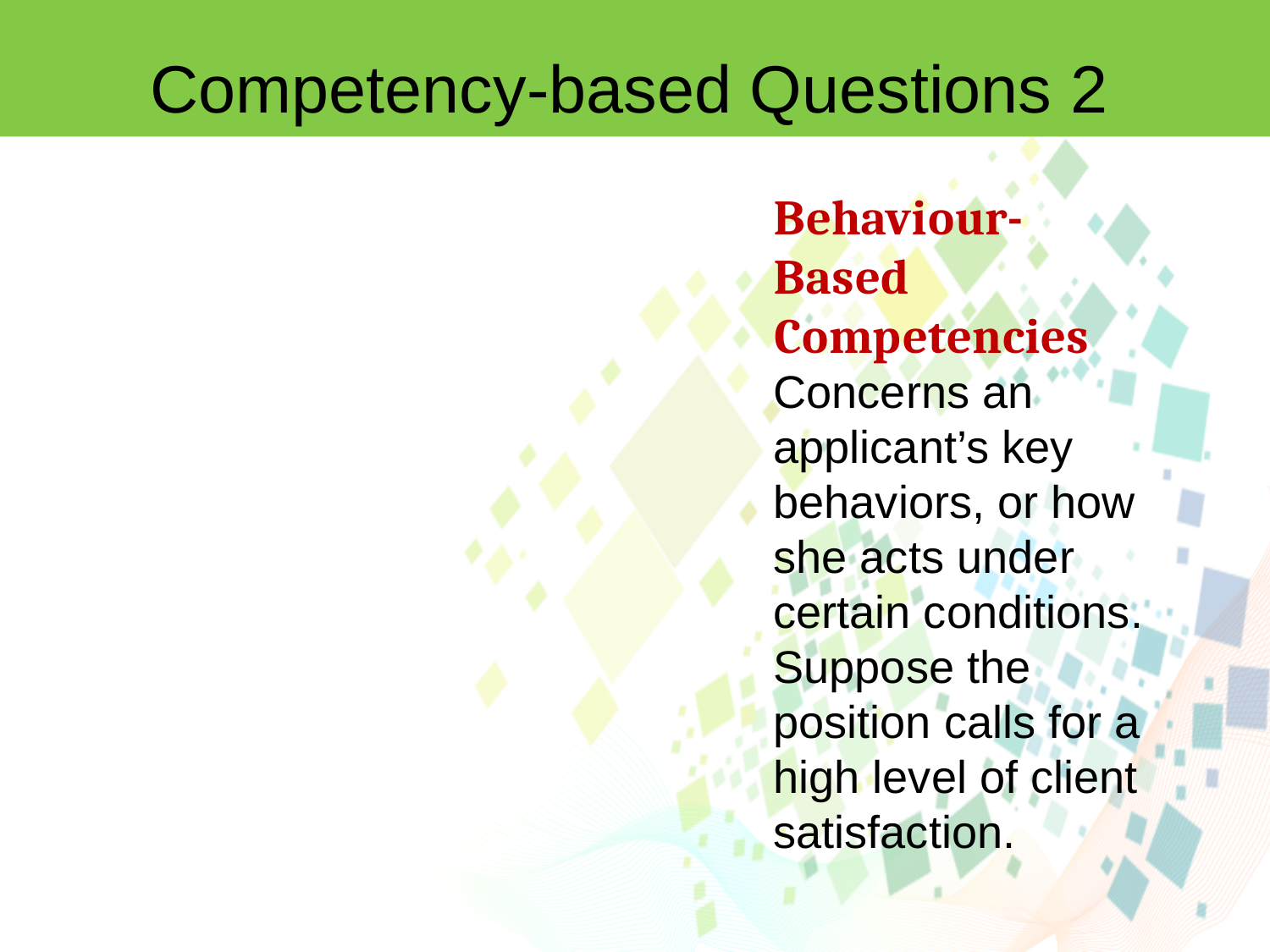

Competency-based Questions 2
Behaviour-Based Competencies
Concerns an applicant’s key behaviors, or how she acts under
certain conditions. Suppose the position calls for a high level of client satisfaction.